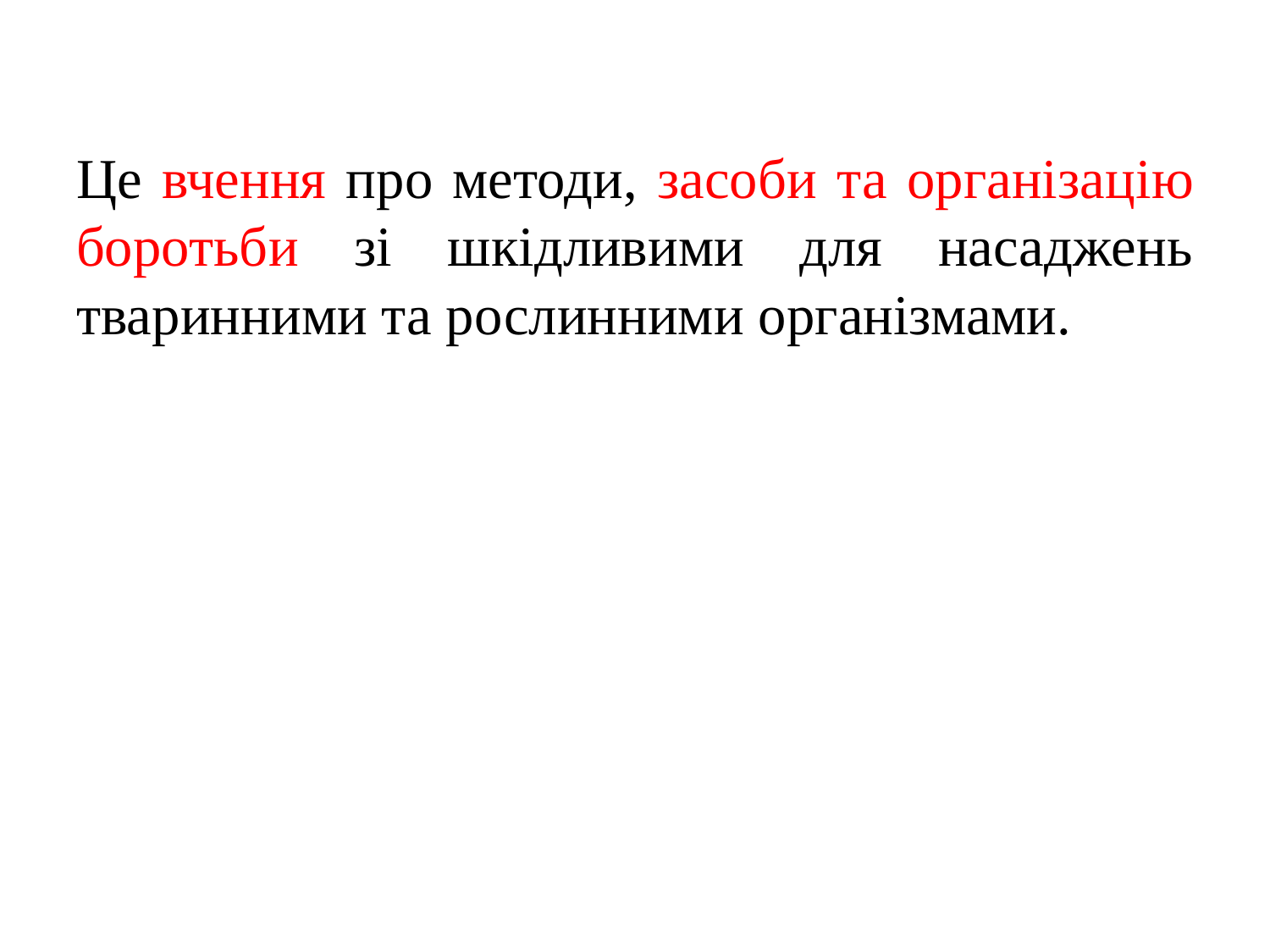

Це вчення про методи, засоби та організацію боротьби зі шкідливими для насаджень тваринними та рослинними організмами.